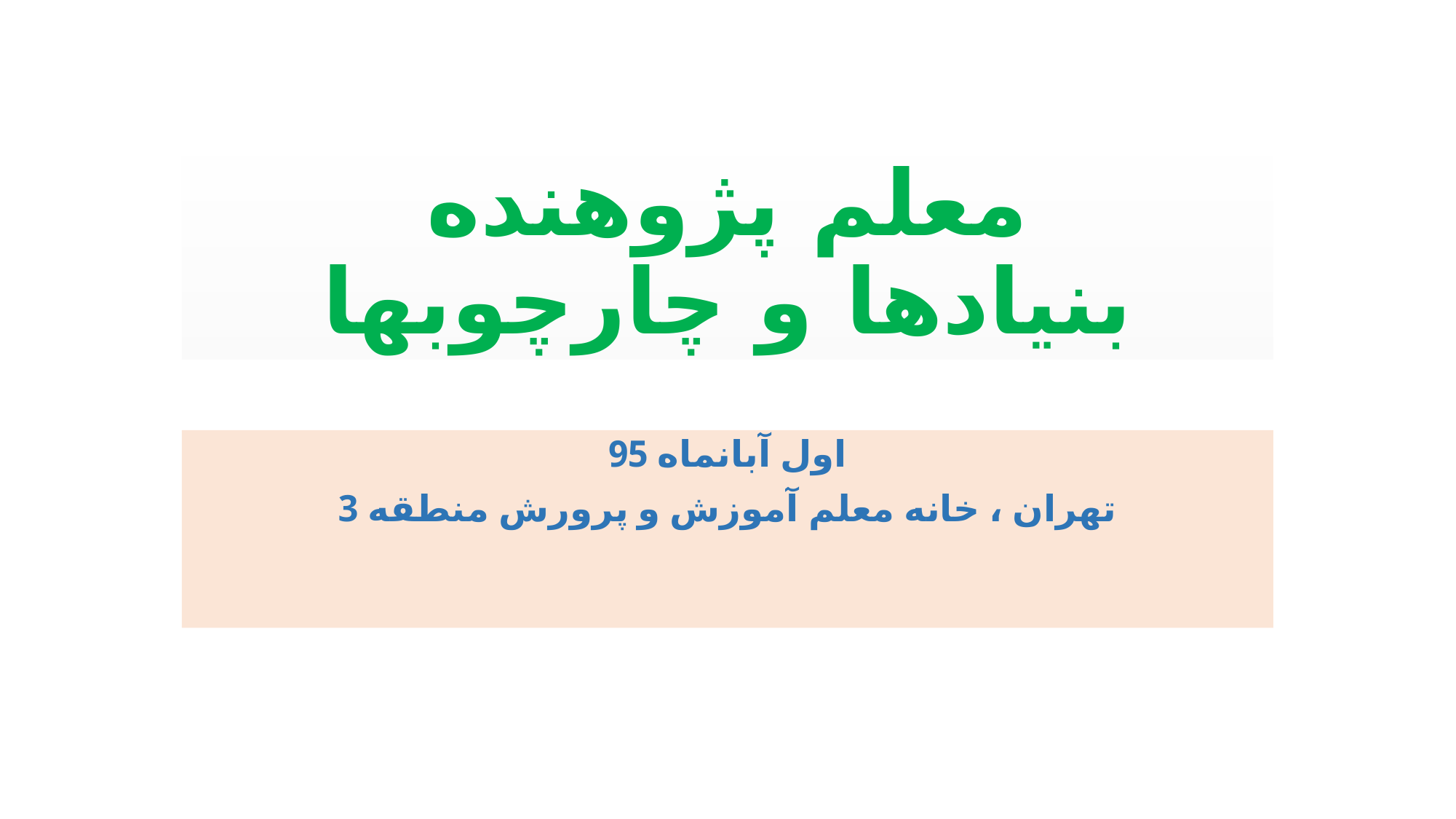

# معلم پژوهنده بنیادها و چارچوبها
اول آبانماه 95
تهران ، خانه معلم آموزش و پرورش منطقه 3